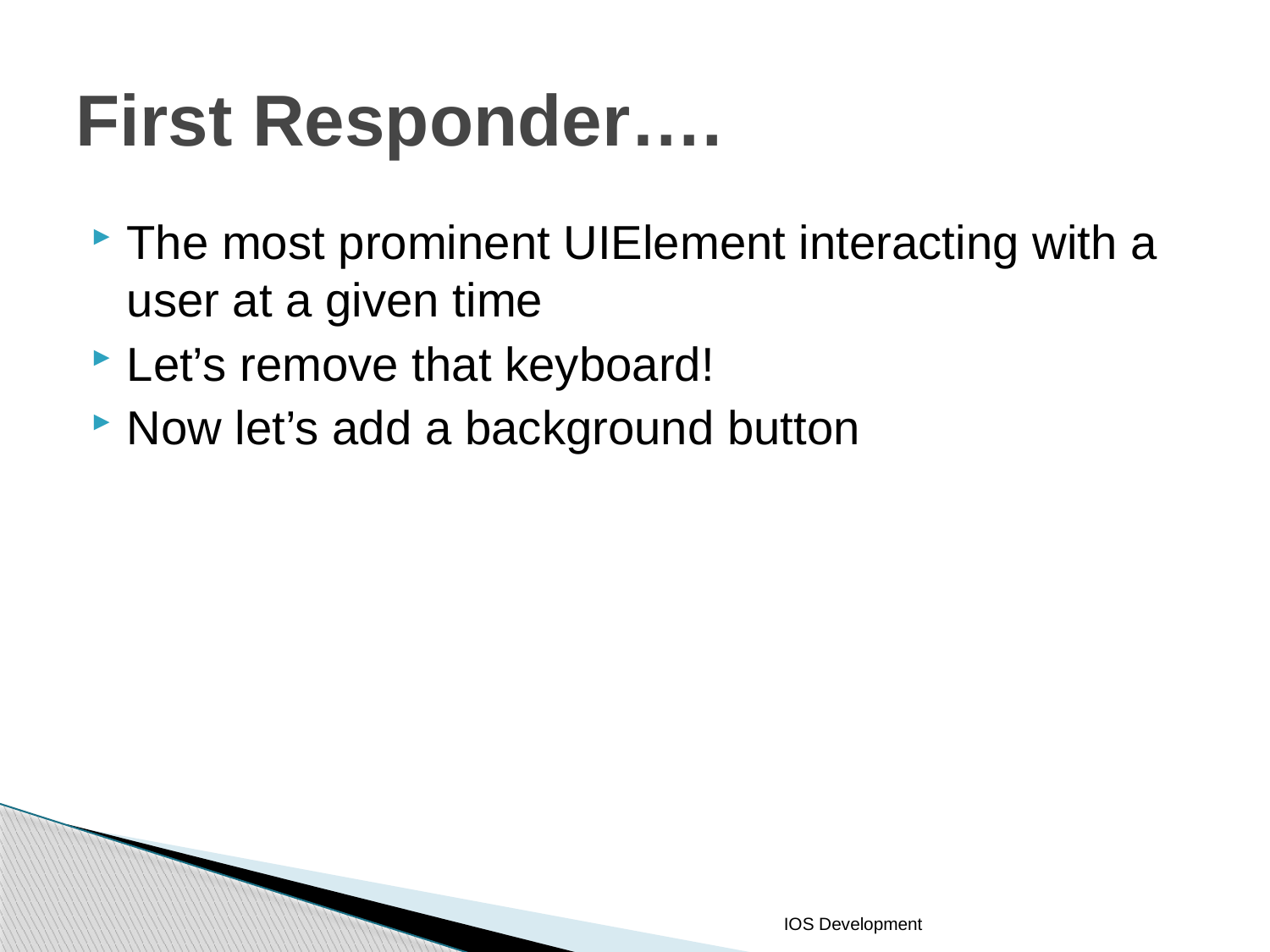

# First Responder….
The most prominent UIElement interacting with a user at a given time
Let’s remove that keyboard!
Now let’s add a background button
IOS Development